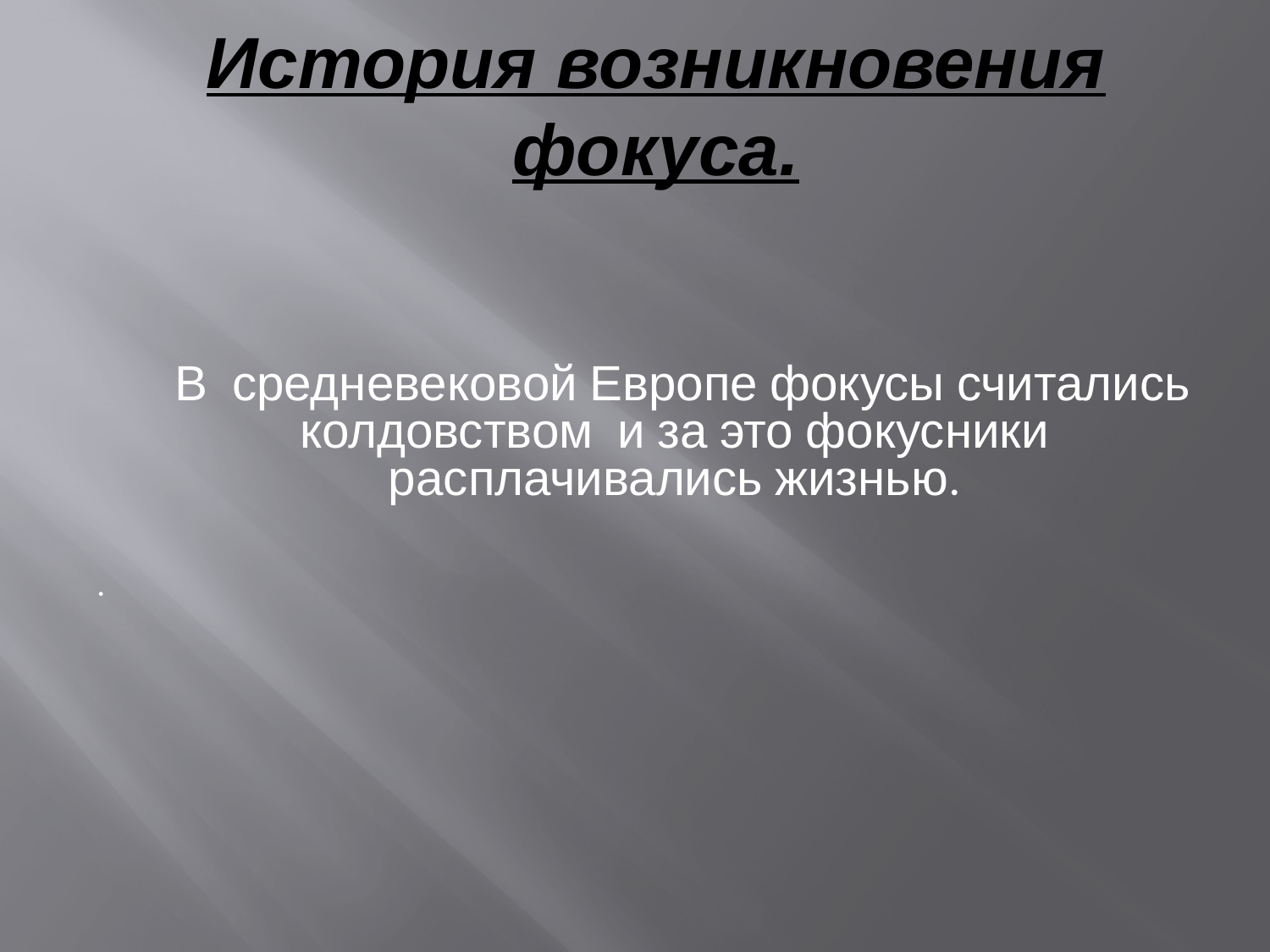

# История возникновения фокуса.
      В  средневековой Европе фокусы считались колдовством  и за это фокусники расплачивались жизнью.

.